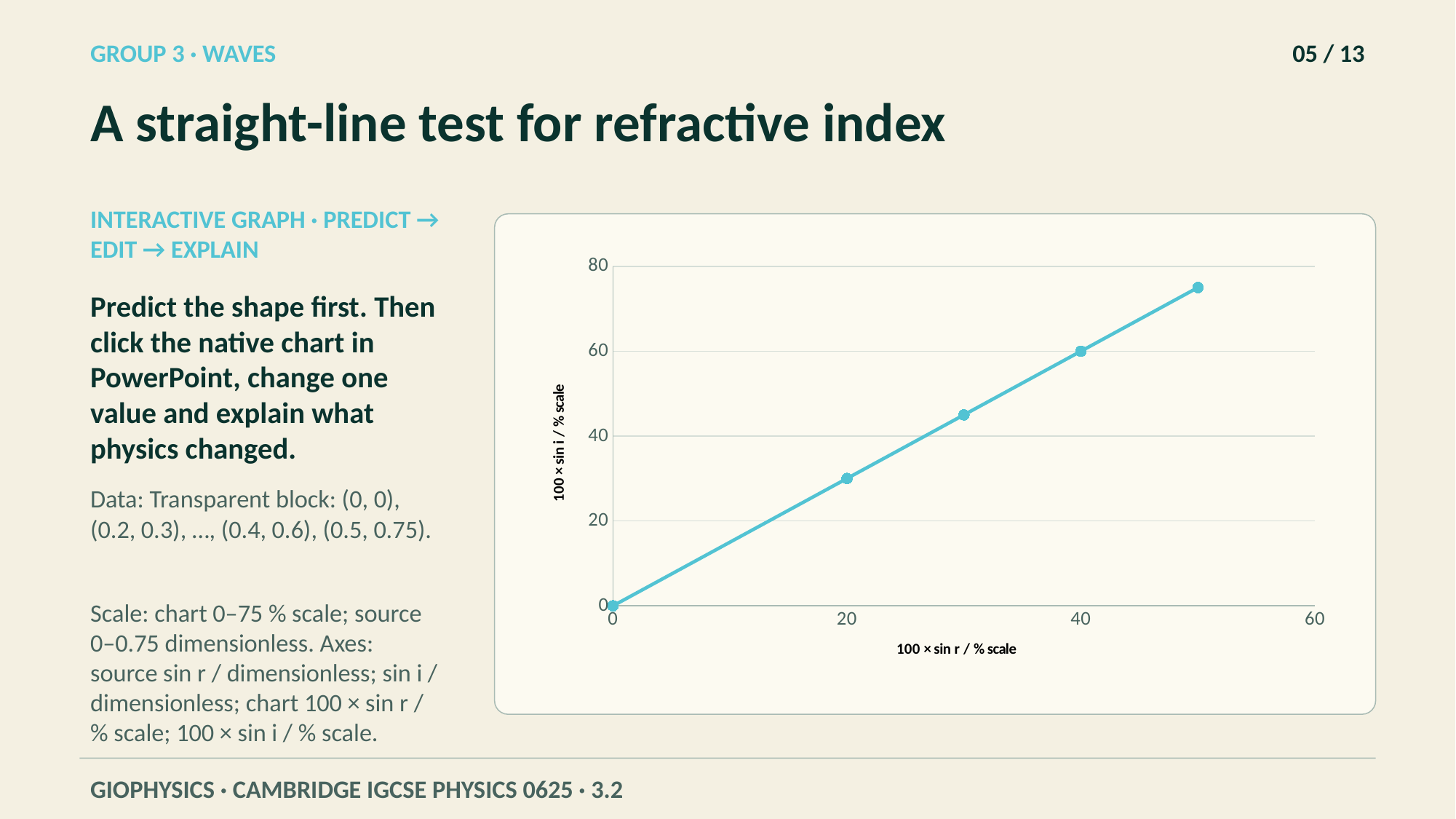

GROUP 3 · WAVES
05 / 13
A straight-line test for refractive index
INTERACTIVE GRAPH · PREDICT → EDIT → EXPLAIN

### Chart

| Category |  |
|---|---|
Predict the shape first. Then click the native chart in PowerPoint, change one value and explain what physics changed.
Data: Transparent block: (0, 0), (0.2, 0.3), …, (0.4, 0.6), (0.5, 0.75).
Scale: chart 0–75 % scale; source 0–0.75 dimensionless. Axes: source sin r / dimensionless; sin i / dimensionless; chart 100 × sin r / % scale; 100 × sin i / % scale.

GIOPHYSICS · CAMBRIDGE IGCSE PHYSICS 0625 · 3.2